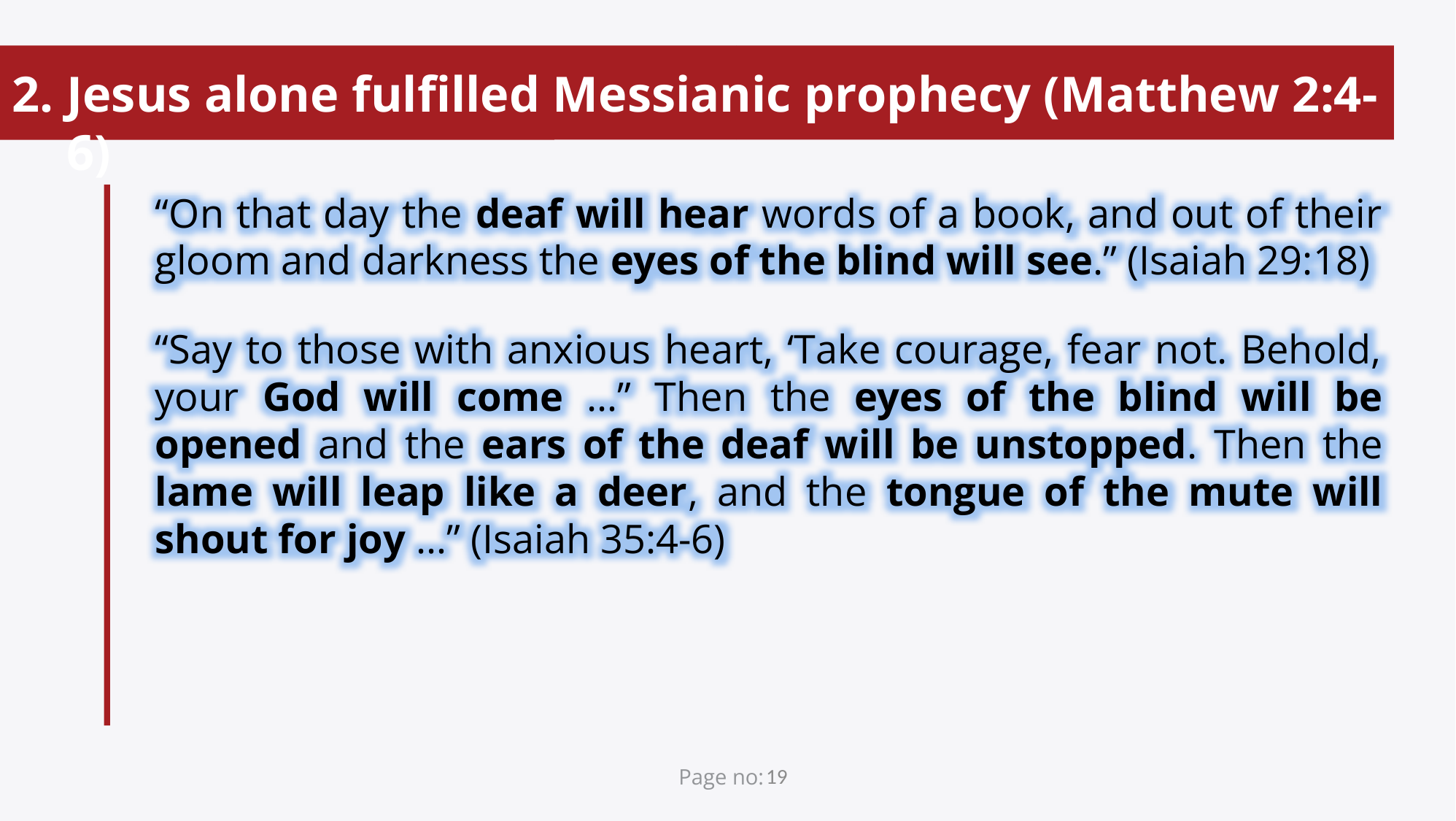

Jesus alone fulfilled Messianic prophecy (Matthew 2:4-6)
“On that day the deaf will hear words of a book, and out of their gloom and darkness the eyes of the blind will see.” (Isaiah 29:18)
“Say to those with anxious heart, ‘Take courage, fear not. Behold, your God will come …” Then the eyes of the blind will be opened and the ears of the deaf will be unstopped. Then the lame will leap like a deer, and the tongue of the mute will shout for joy …” (Isaiah 35:4-6)